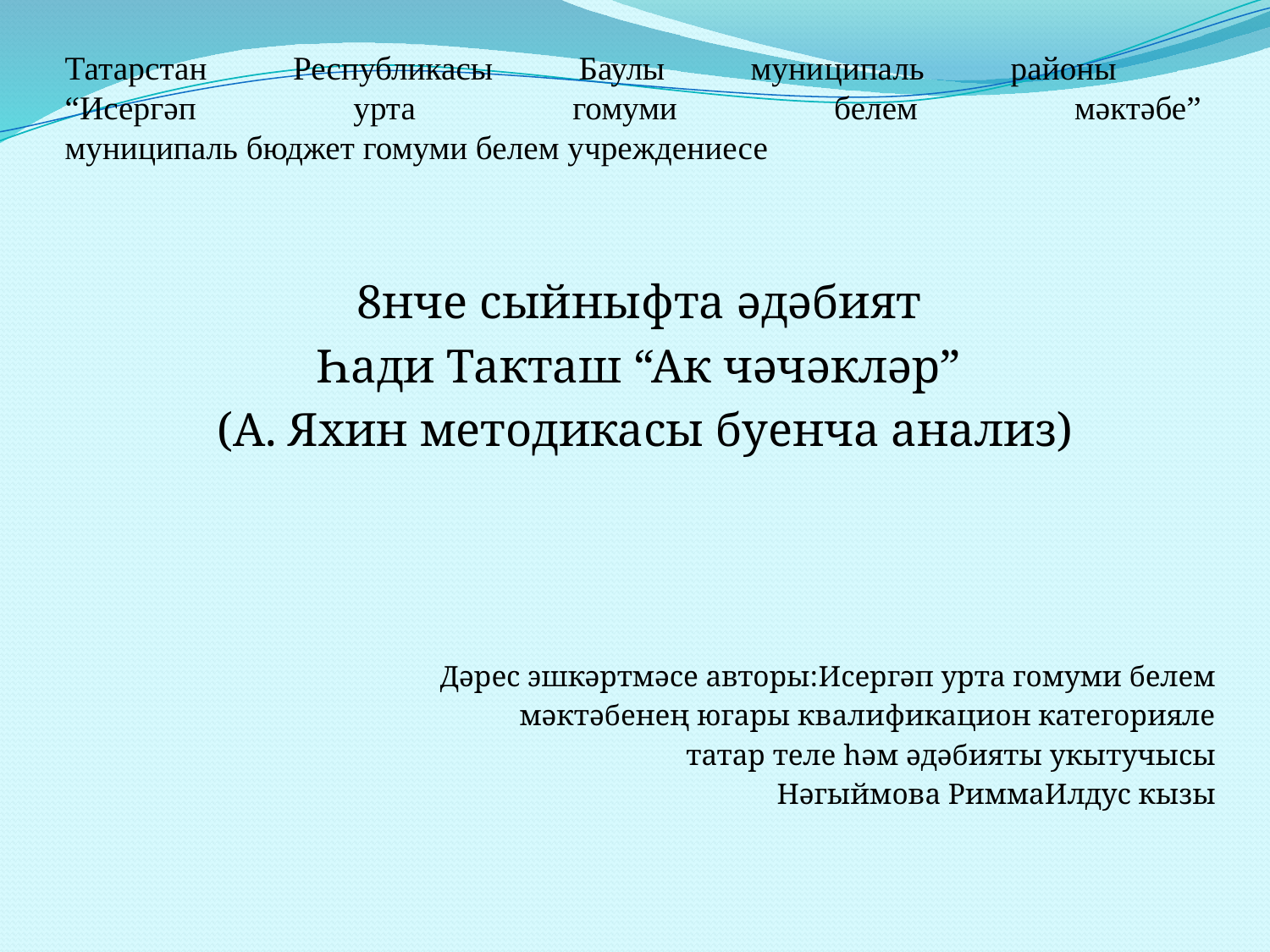

# Татарстан Республикасы Баулы муниципаль районы “Исергәп урта гомуми белем мәктәбе” муниципаль бюджет гомуми белем учреждениесе
8нче сыйныфта әдәбият
Һади Такташ “Ак чәчәкләр”
(А. Яхин методикасы буенча анализ)

Дәрес эшкәртмәсе авторы:Исергәп урта гомуми белем
 мәктәбенең югары квалификацион категорияле
 татар теле һәм әдәбияты укытучысы
 Нәгыймова РиммаИлдус кызы